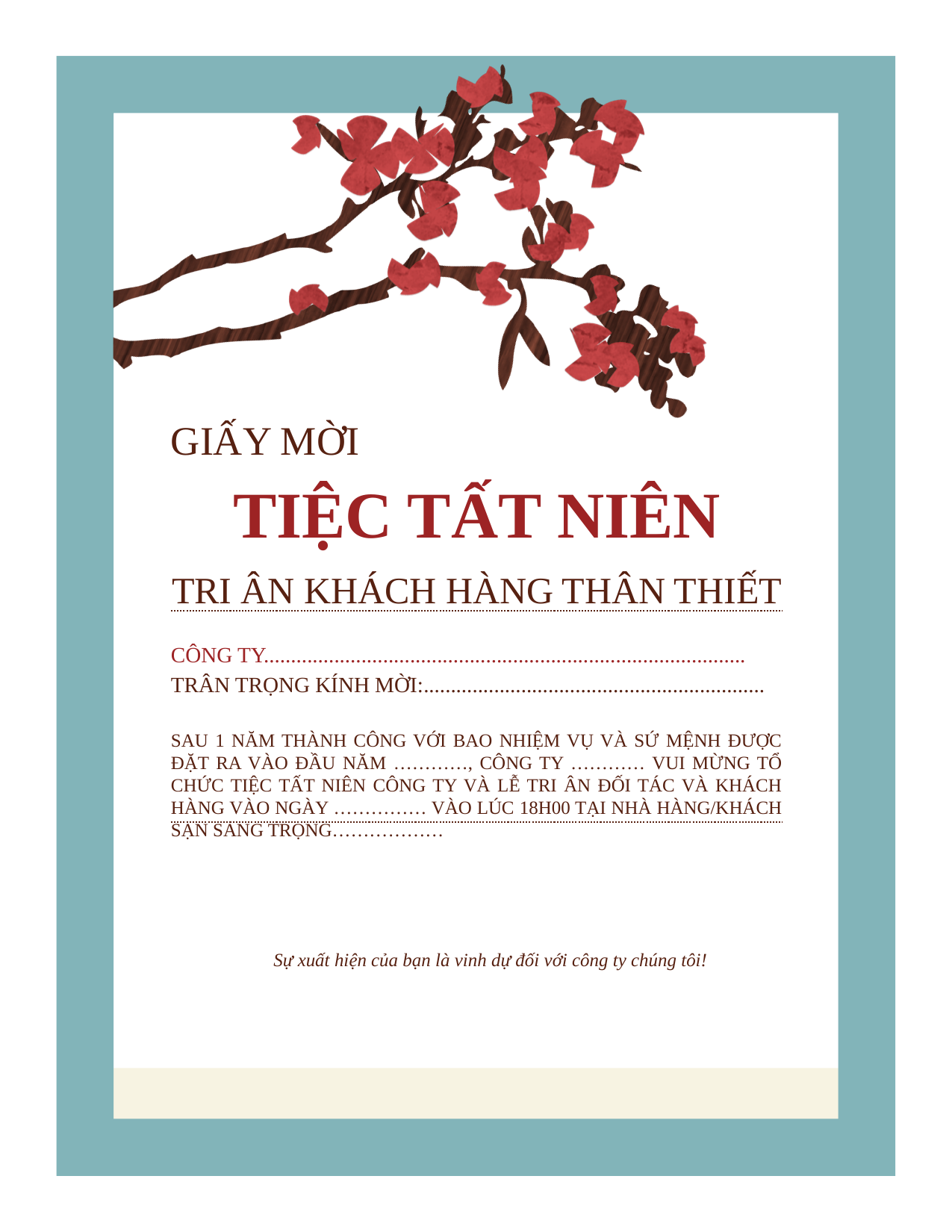

Giấy mời
Tiệc tất niên
Tri ân khách hàng thân thiết
Công ty.........................................................................................
Trân trọng kính mời:...............................................................
Sau 1 năm thành công với bao nhiệm vụ và sứ mệnh được đặt ra vào đầu năm …………, công ty ………… vui mừng tổ chức Tiệc tất niên công ty và lễ tri ân đối tác và khách hàng vào ngày …………… vào lúc 18h00 tại nhà hàng/khách sạn sang trọng………………

                      Sự xuất hiện của bạn là vinh dự đối với công ty chúng tôi!